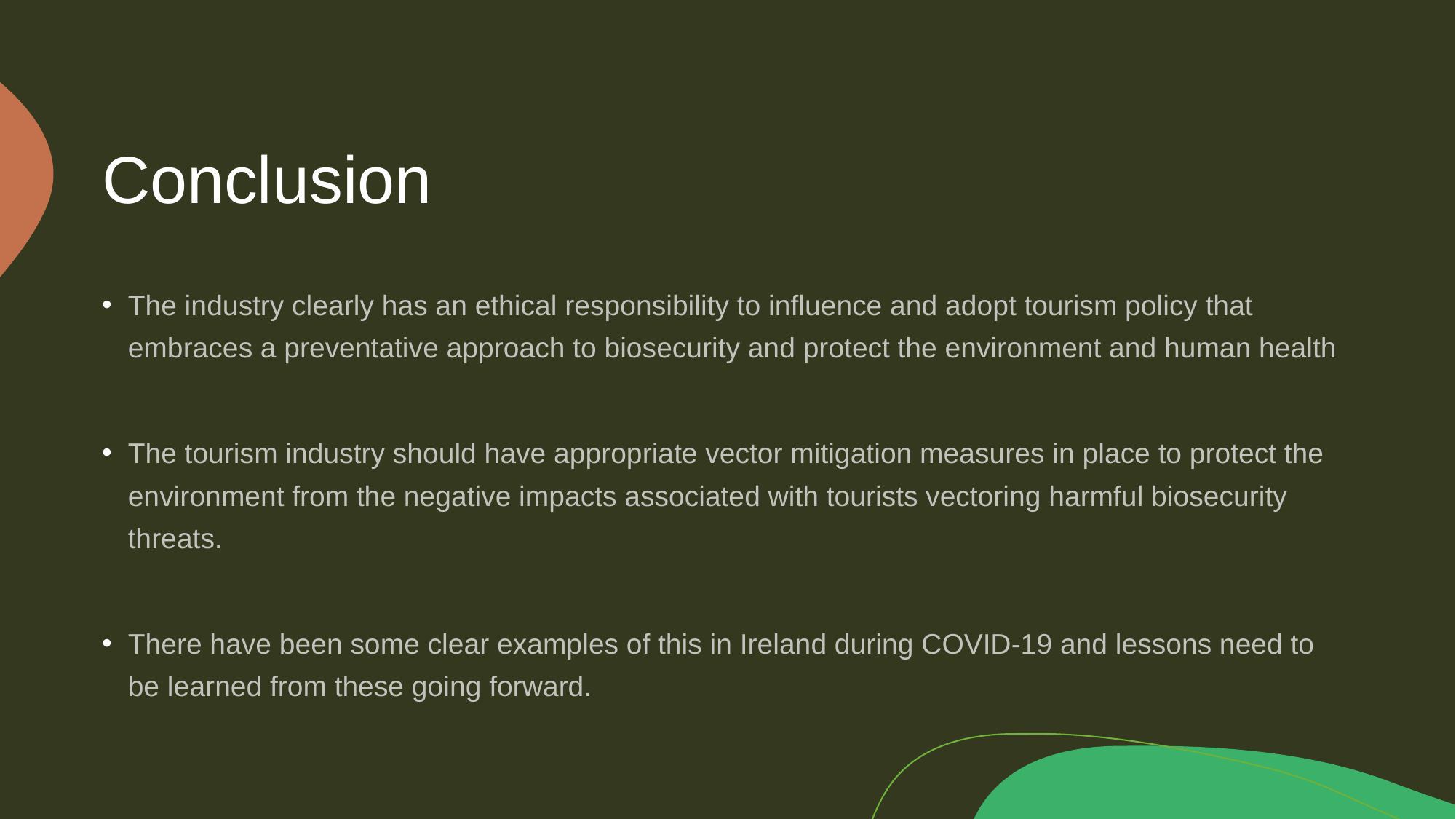

# Conclusion
The industry clearly has an ethical responsibility to influence and adopt tourism policy that embraces a preventative approach to biosecurity and protect the environment and human health

The tourism industry should have appropriate vector mitigation measures in place to protect the environment from the negative impacts associated with tourists vectoring harmful biosecurity threats.

There have been some clear examples of this in Ireland during COVID-19 and lessons need to be learned from these going forward.